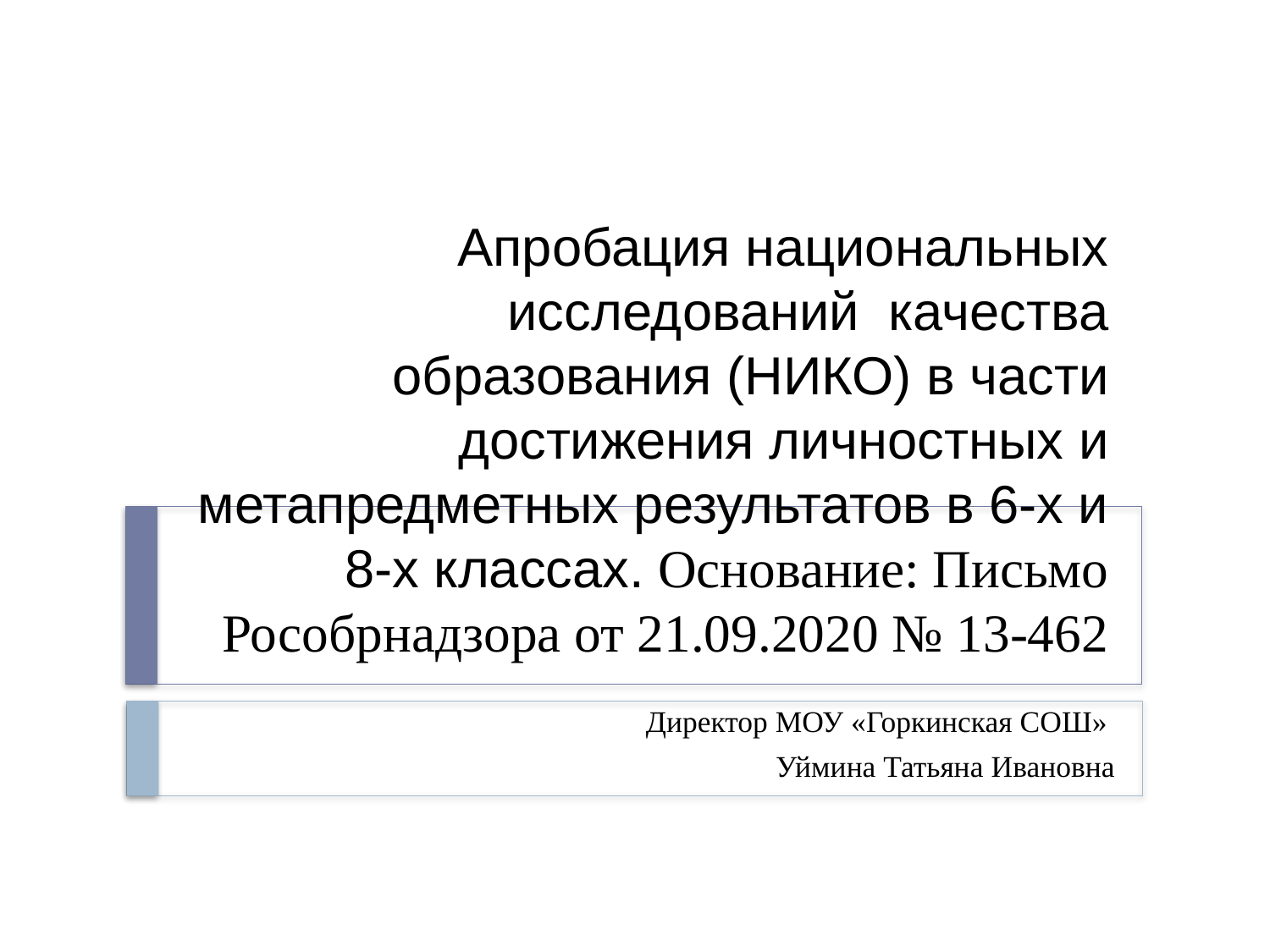

# Апробация национальных исследований  качества образования (НИКО) в части достижения личностных и метапредметных результатов в 6-х и 8-х классах. Основание: Письмо Рособрнадзора от 21.09.2020 № 13-462
 Директор МОУ «Горкинская СОШ»
Уймина Татьяна Ивановна